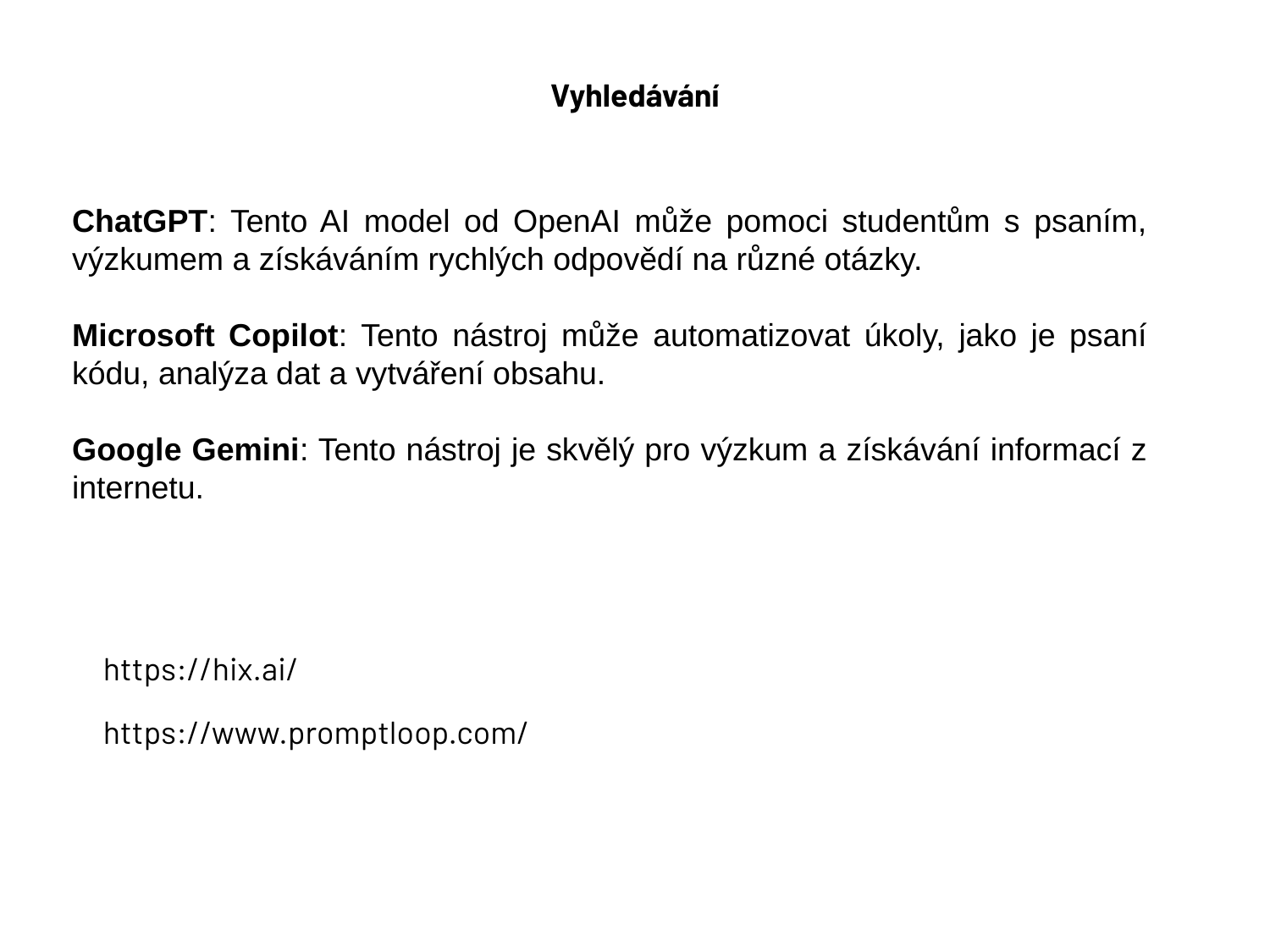

Vyhledávání
ChatGPT: Tento AI model od OpenAI může pomoci studentům s psaním, výzkumem a získáváním rychlých odpovědí na různé otázky.

Microsoft Copilot: Tento nástroj může automatizovat úkoly, jako je psaní kódu, analýza dat a vytváření obsahu.

Google Gemini: Tento nástroj je skvělý pro výzkum a získávání informací z internetu.
https://hix.ai/
https://www.promptloop.com/